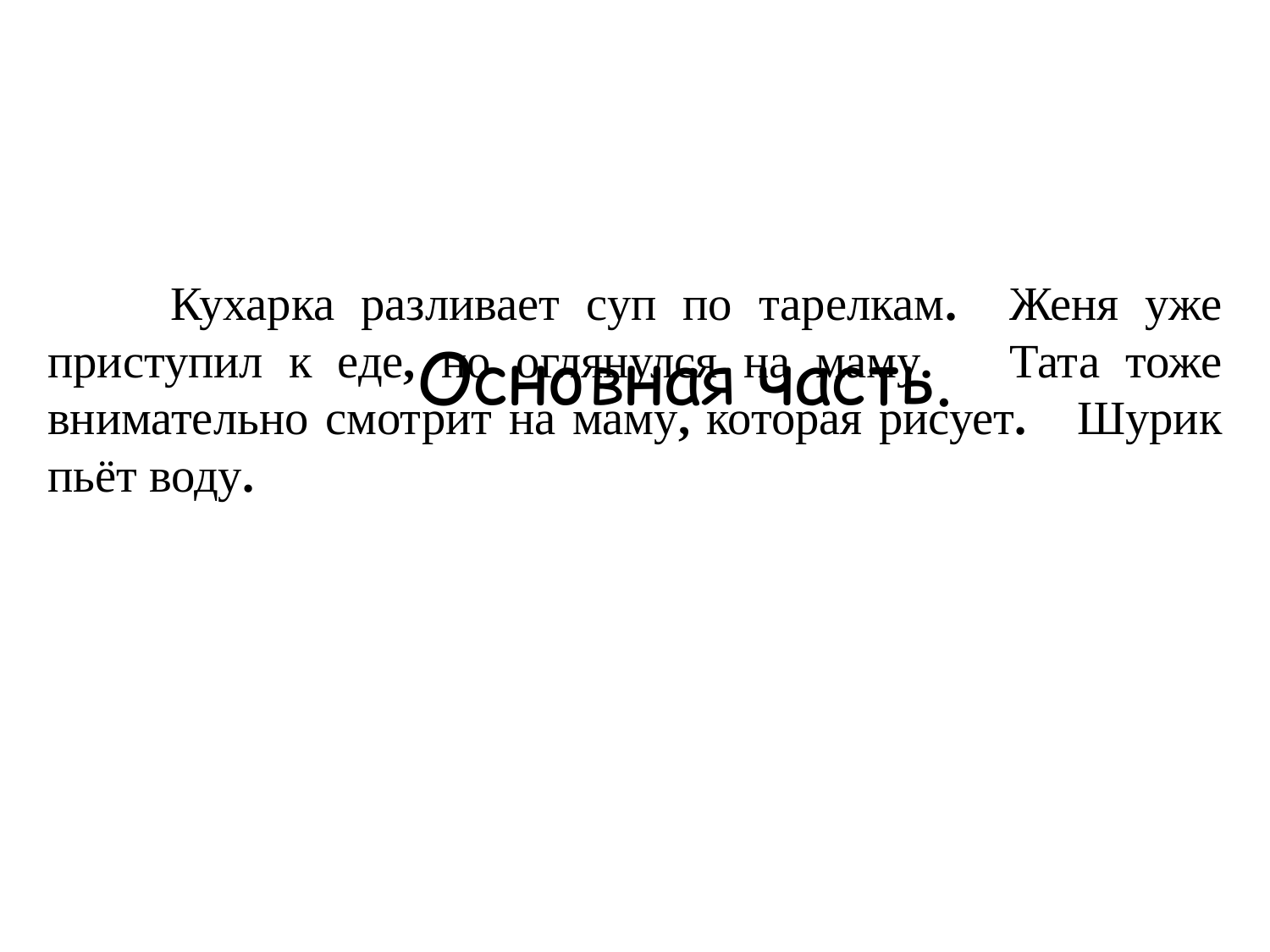

Кухарка разливает суп по тарелкам.  Женя уже приступил к еде, но оглянулся на маму.   Тата тоже внимательно смотрит на маму, которая рисует.   Шурик пьёт воду.

# Основная часть.